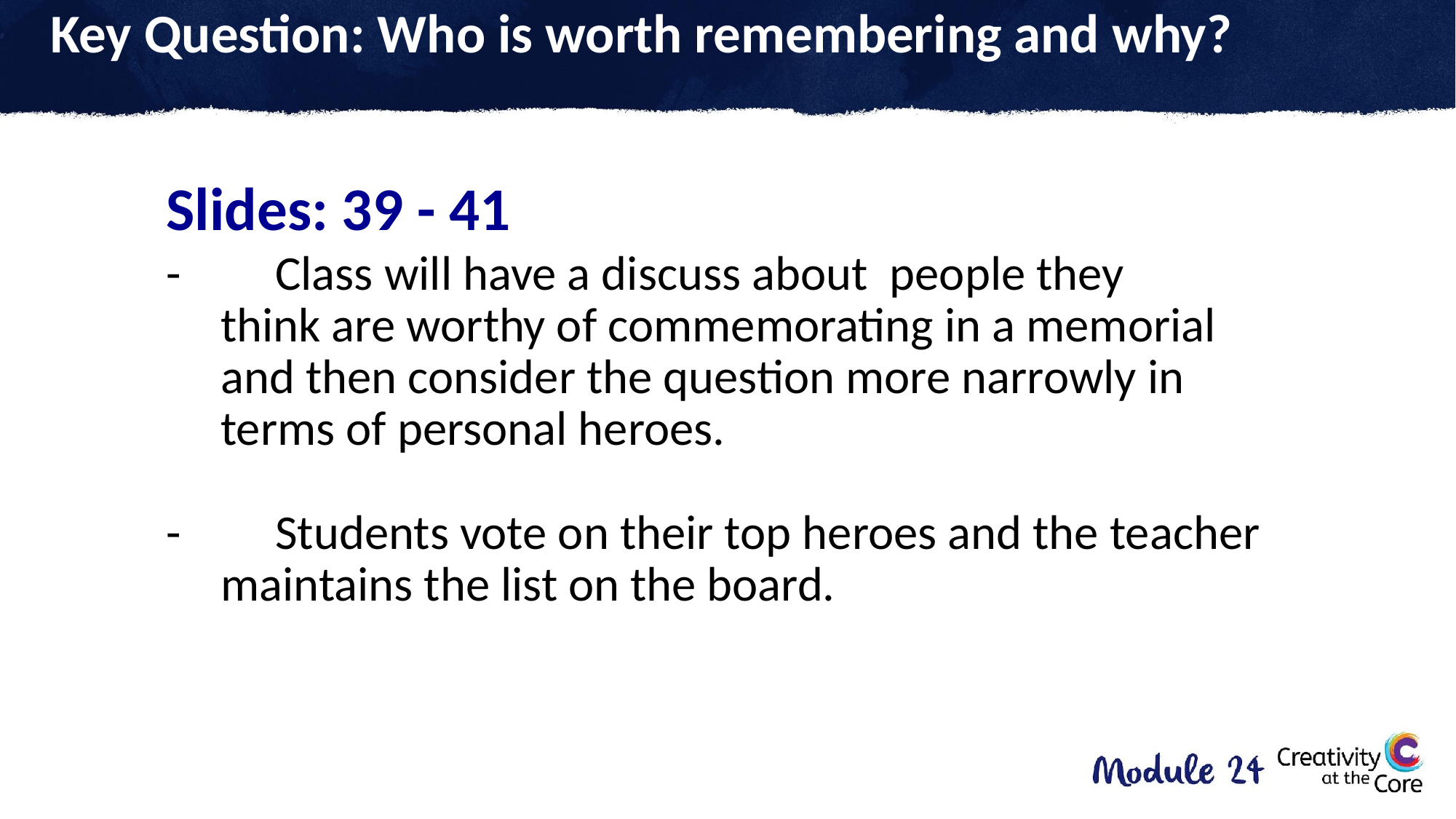

# Key Question: Who is worth remembering and why?
Slides: 39 - 41
-	Class will have a discuss about  people they
think are worthy of commemorating in a memorial
and then consider the question more narrowly in
terms of personal heroes.

-	Students vote on their top heroes and the teacher
maintains the list on the board.